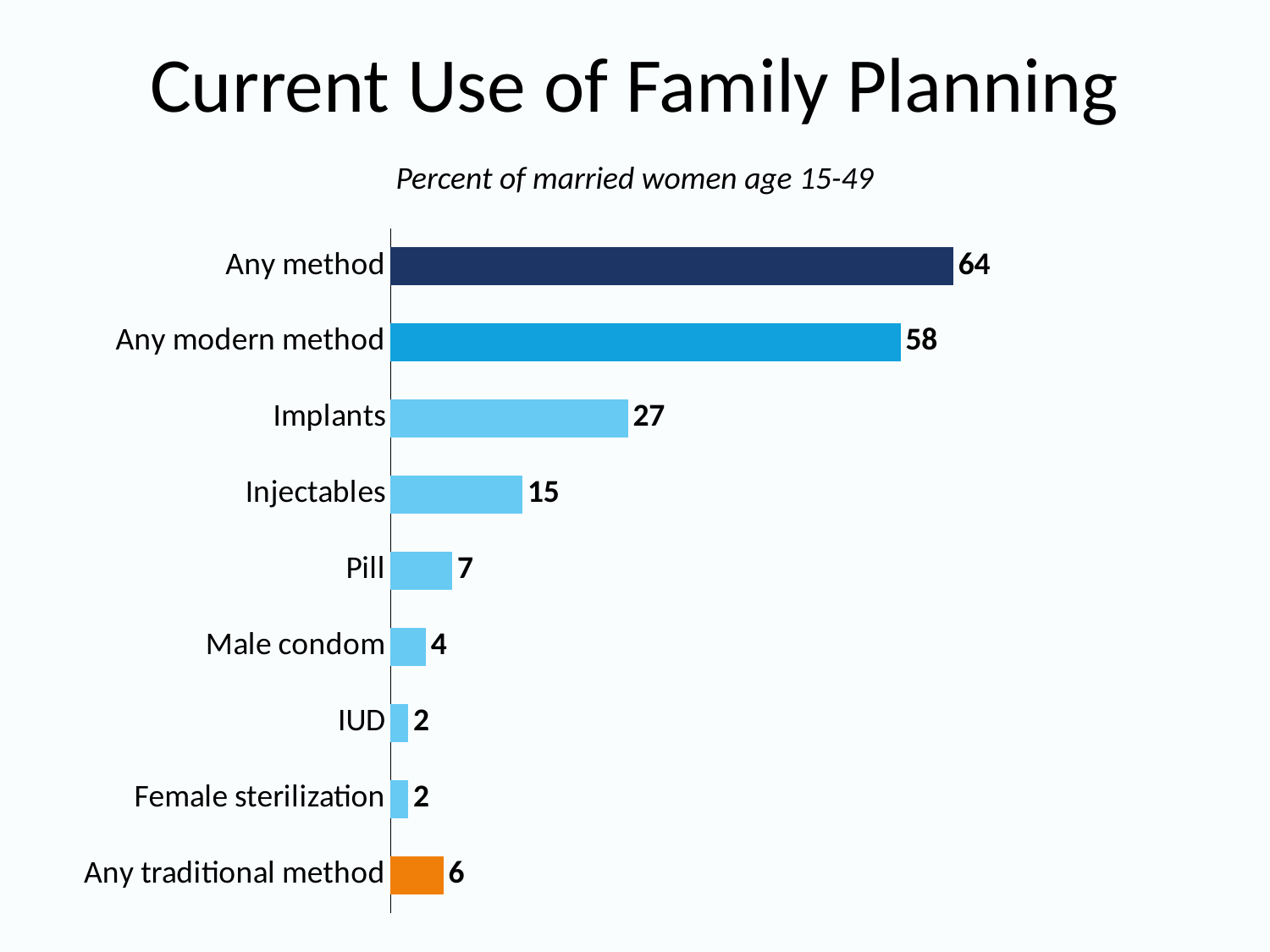

# Current Use of Family Planning
Percent of married women age 15-49

### Chart

| Category | Currently married women |
|---|---|
| Any method | 64.0 |
| Any modern method | 58.0 |
| Implants | 27.0 |
| Injectables | 15.0 |
| Pill | 7.0 |
| Male condom | 4.0 |
| IUD | 2.0 |
| Female sterilization | 2.0 |
| Any traditional method | 6.0 |